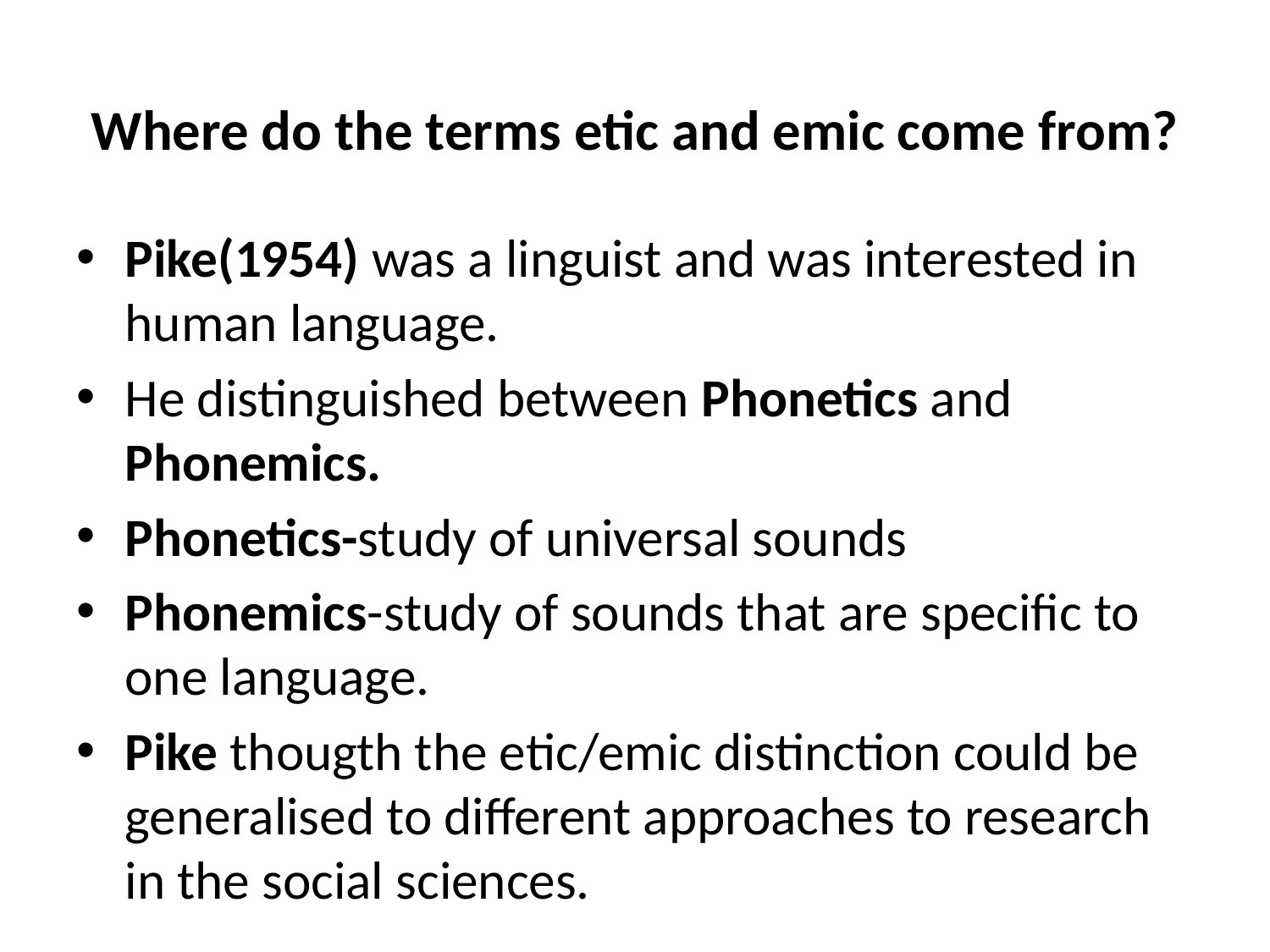

# Where do the terms etic and emic come from?
Pike(1954) was a linguist and was interested in human language.
He distinguished between Phonetics and Phonemics.
Phonetics-study of universal sounds
Phonemics-study of sounds that are specific to one language.
Pike thougth the etic/emic distinction could be generalised to different approaches to research in the social sciences.